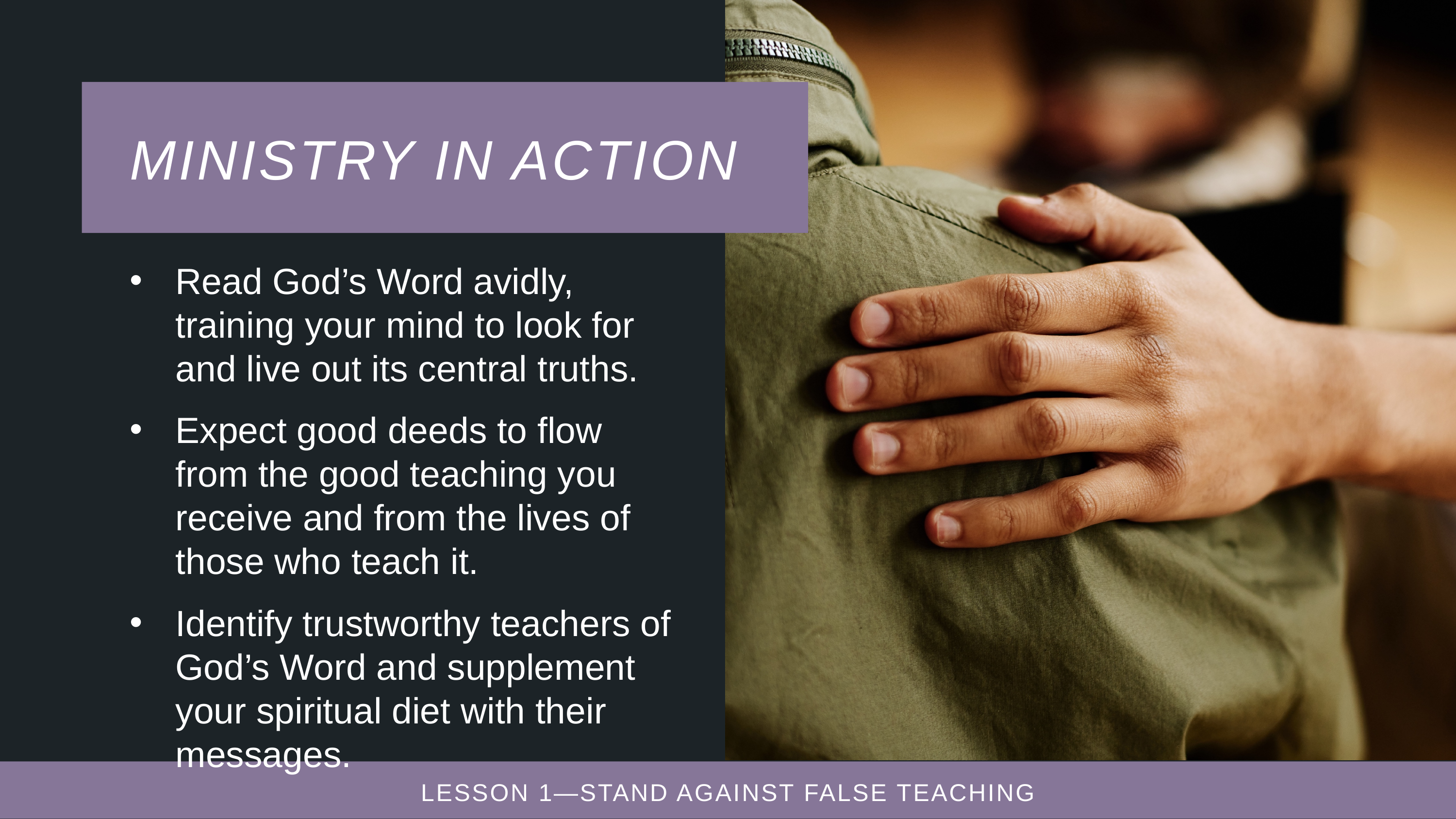

Read God’s Word avidly, training your mind to look for and live out its central truths.
Expect good deeds to flow from the good teaching you receive and from the lives of those who teach it.
Identify trustworthy teachers of God’s Word and supplement your spiritual diet with their messages.